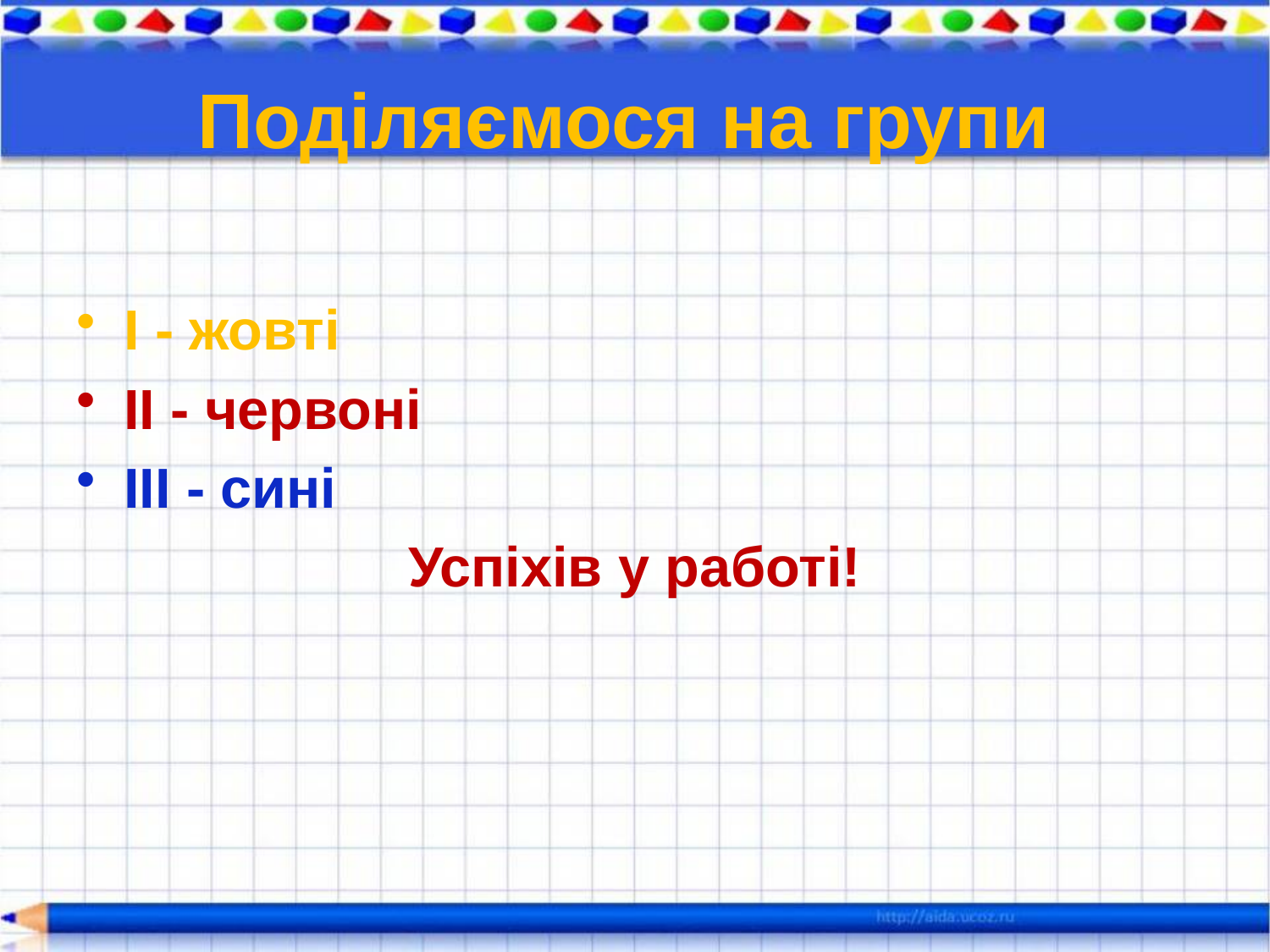

# Поділяємося на групи
І - жовті
ІІ - червоні
ІІІ - сині
Успіхів у работі!